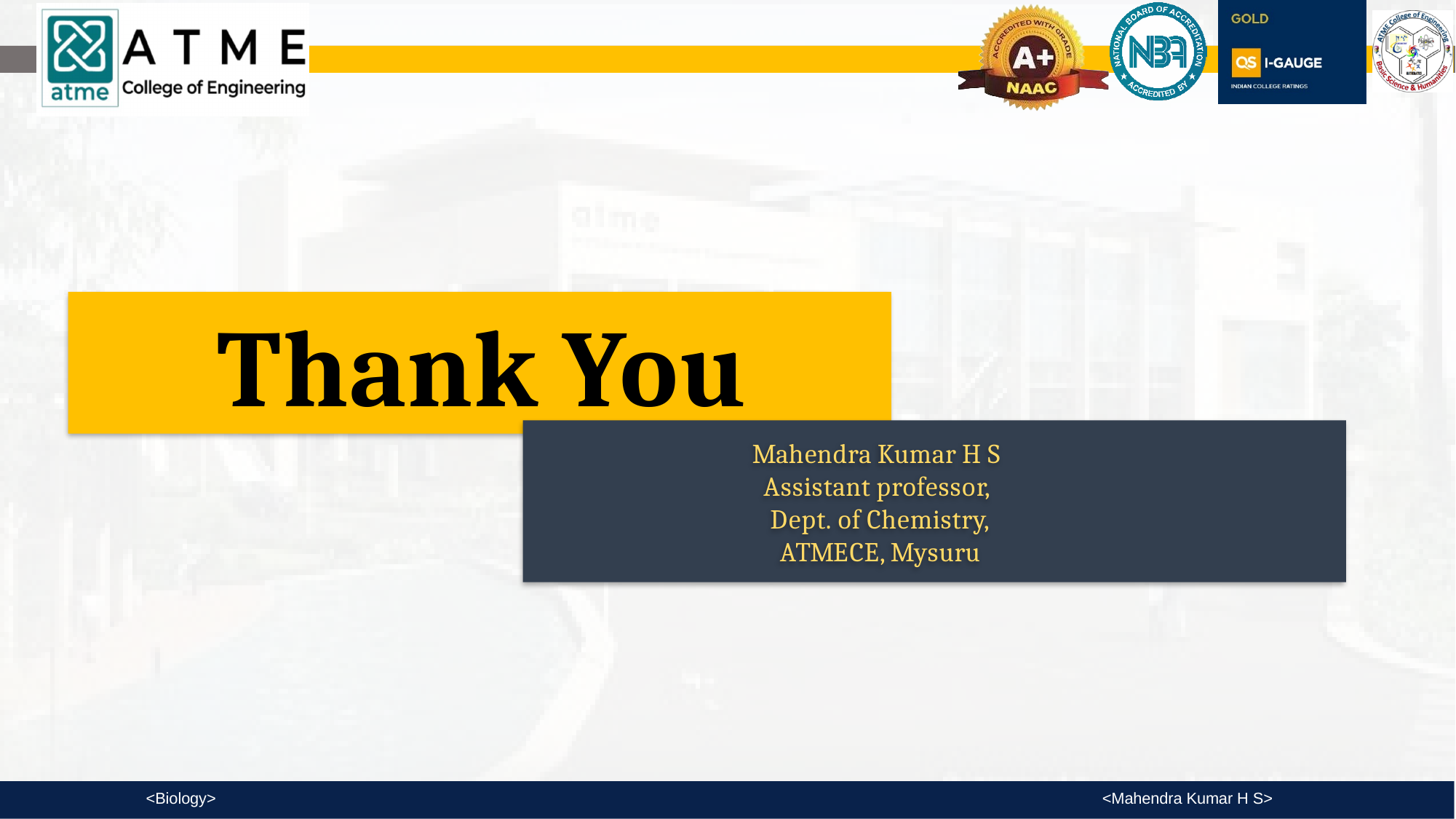

Thank You

Mahendra Kumar H S
Assistant professor,
Dept. of Chemistry,
ATMECE, Mysuru